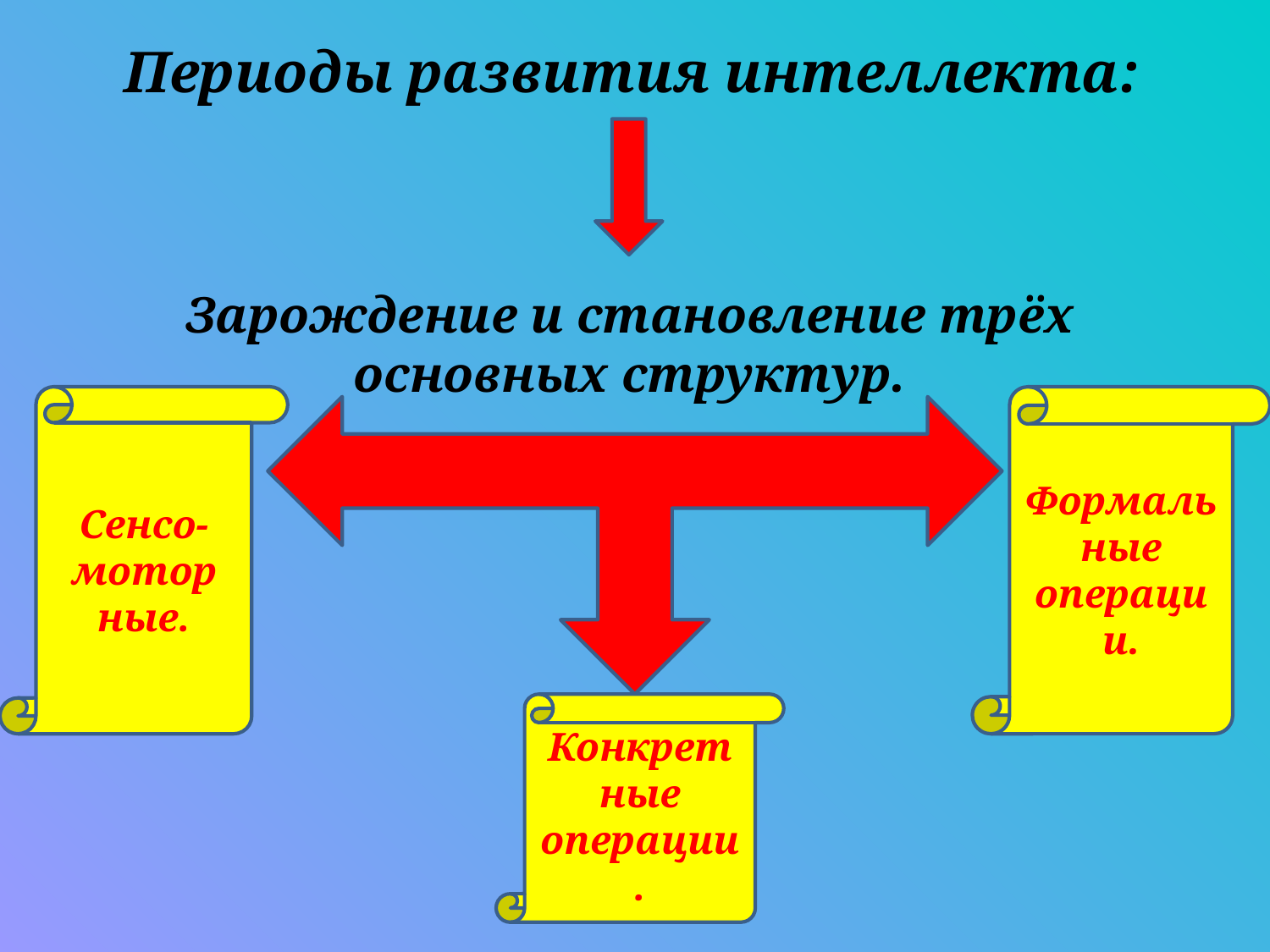

Периоды развития интеллекта:

Зарождение и становление трёх основных структур.
Сенсо-мотор
ные.
Формальные операции.

Конкретные операции.